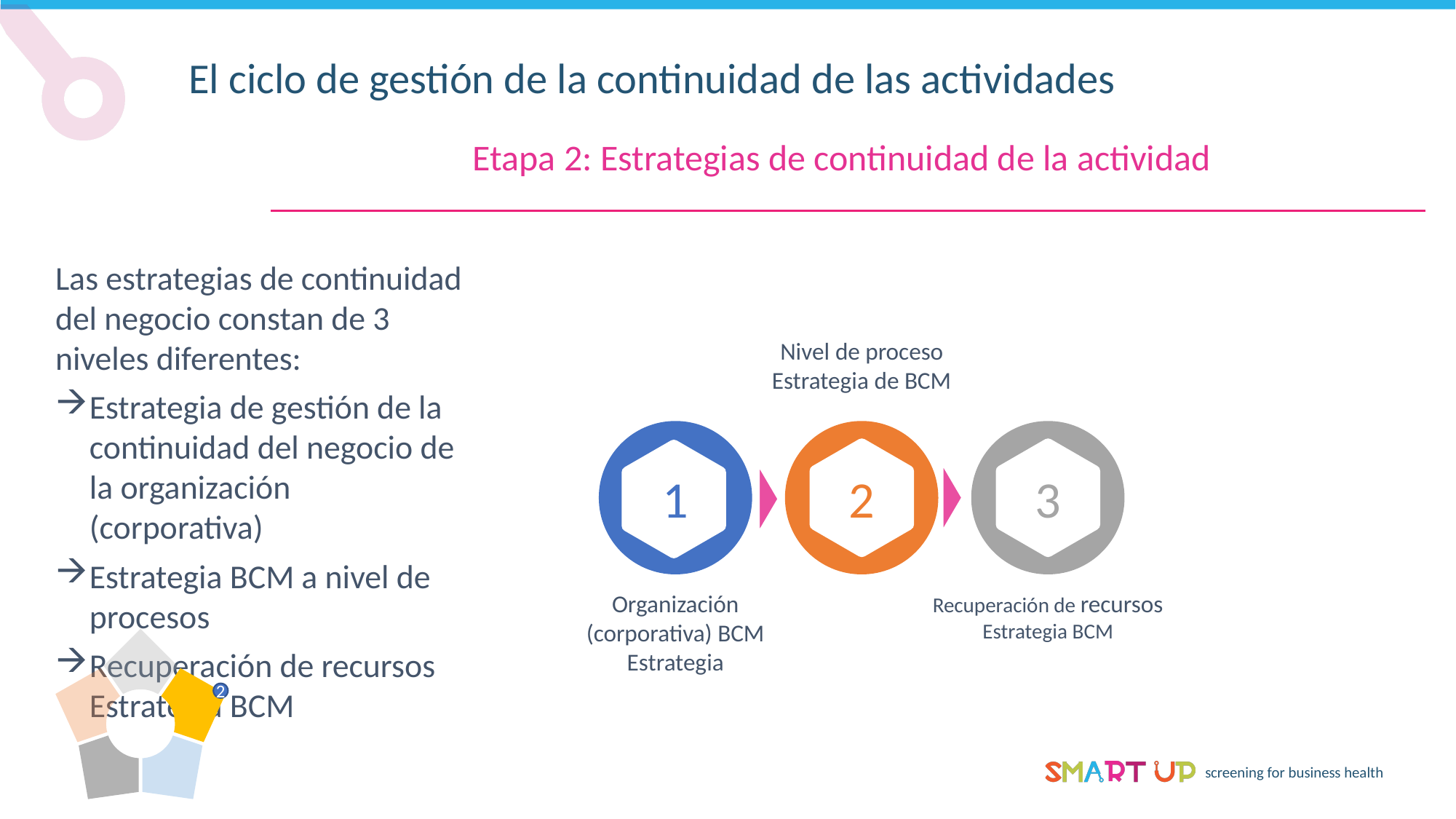

El ciclo de gestión de la continuidad de las actividades
Etapa 2: Estrategias de continuidad de la actividad
Las estrategias de continuidad del negocio constan de 3 niveles diferentes:
Estrategia de gestión de la continuidad del negocio de la organización (corporativa)
Estrategia BCM a nivel de procesos
Recuperación de recursos Estrategia BCM

Nivel de proceso
Estrategia de BCM

1
2
3

Organización
(corporativa) BCM
Estrategia
Recuperación de recursos
Estrategia BCM

2